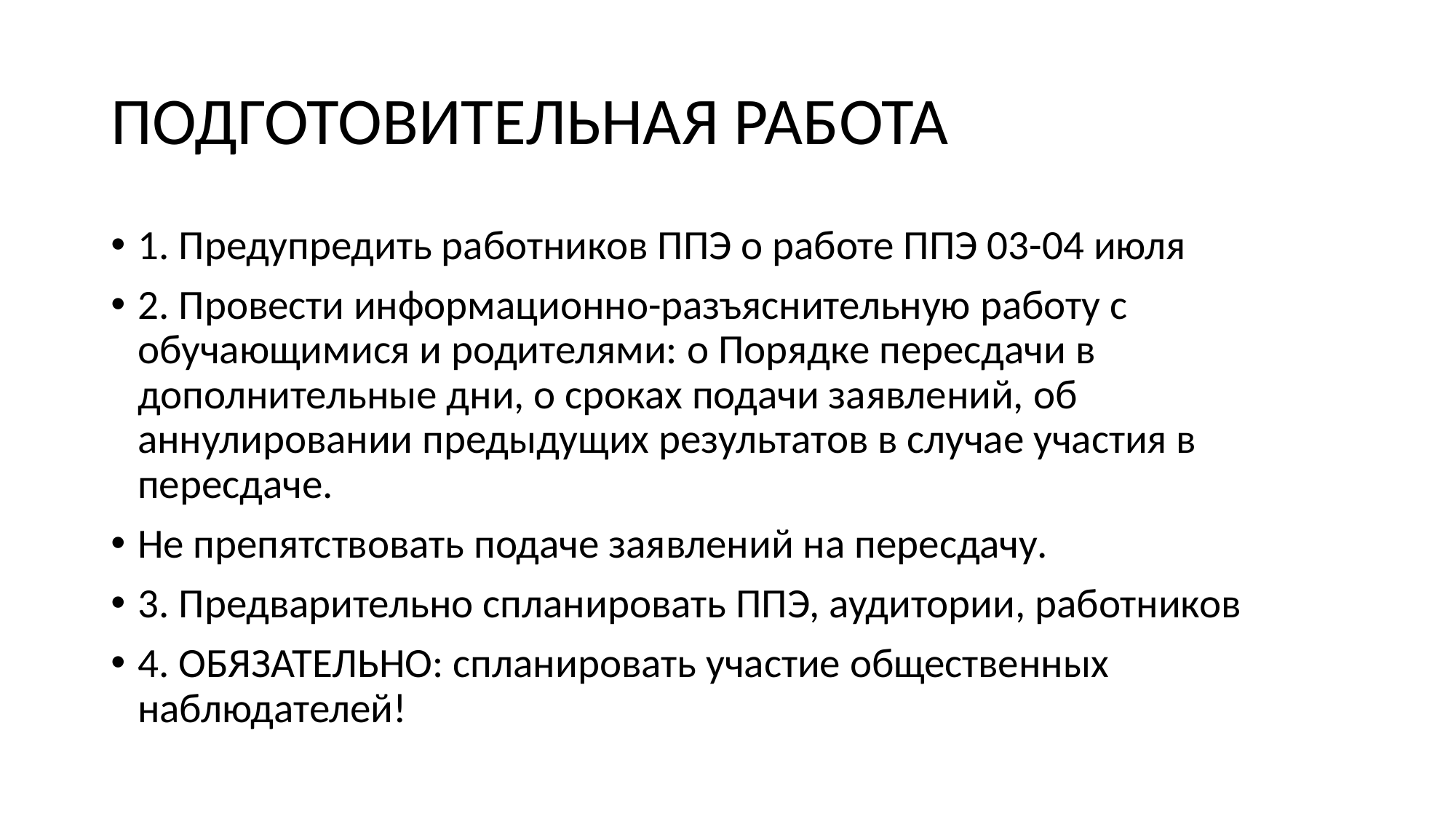

# ПОДГОТОВИТЕЛЬНАЯ РАБОТА
1. Предупредить работников ППЭ о работе ППЭ 03-04 июля
2. Провести информационно-разъяснительную работу с обучающимися и родителями: о Порядке пересдачи в дополнительные дни, о сроках подачи заявлений, об аннулировании предыдущих результатов в случае участия в пересдаче.
Не препятствовать подаче заявлений на пересдачу.
3. Предварительно спланировать ППЭ, аудитории, работников
4. ОБЯЗАТЕЛЬНО: спланировать участие общественных наблюдателей!